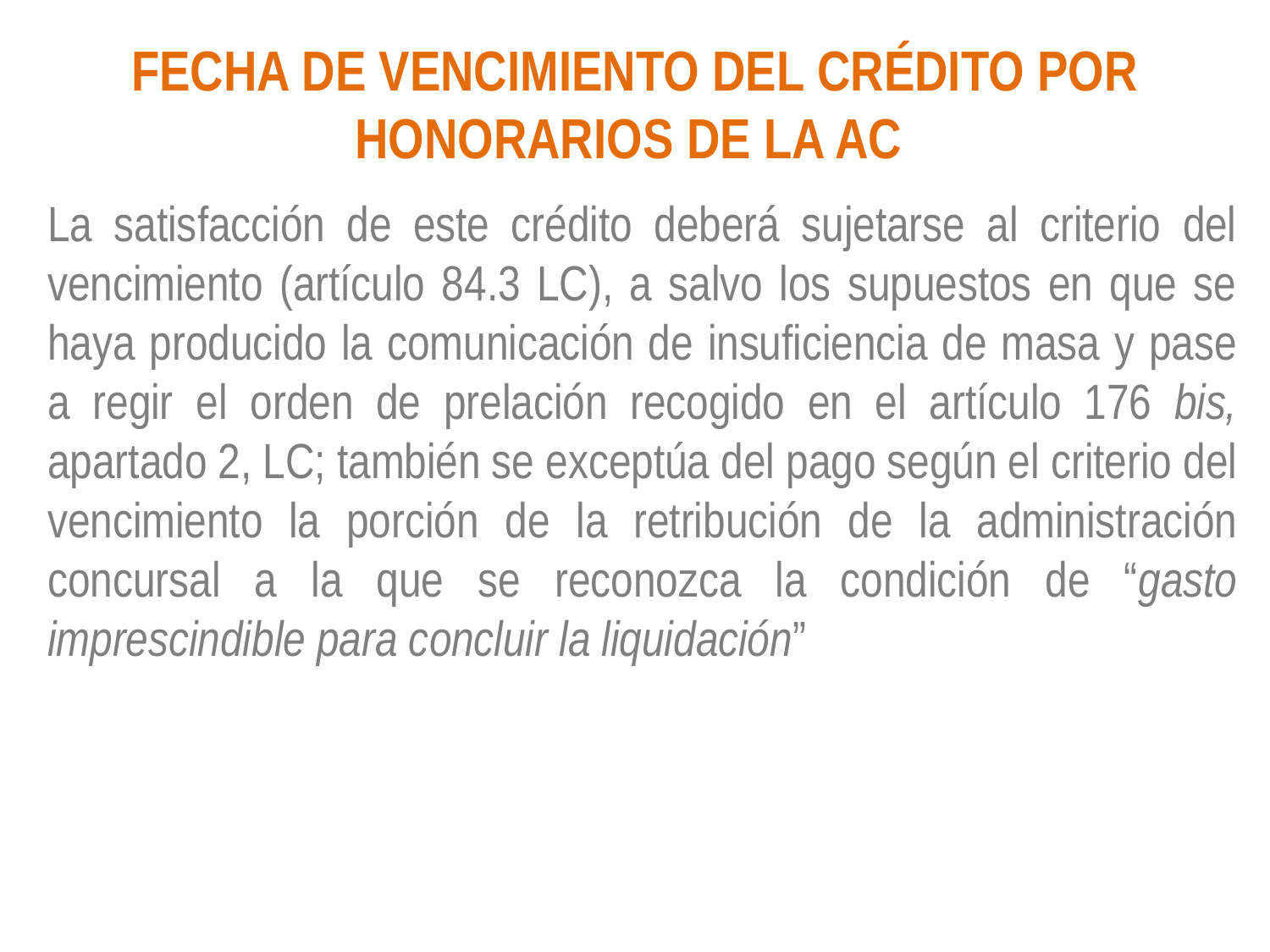

# FECHA DE VENCIMIENTO DEL CRÉDITO POR HONORARIOS DE LA AC
La satisfacción de este crédito deberá sujetarse al criterio del vencimiento (artículo 84.3 LC), a salvo los supuestos en que se haya producido la comunicación de insuficiencia de masa y pase a regir el orden de prelación recogido en el artículo 176 bis, apartado 2, LC; también se exceptúa del pago según el criterio del vencimiento la porción de la retribución de la administración concursal a la que se reconozca la condición de “gasto imprescindible para concluir la liquidación”